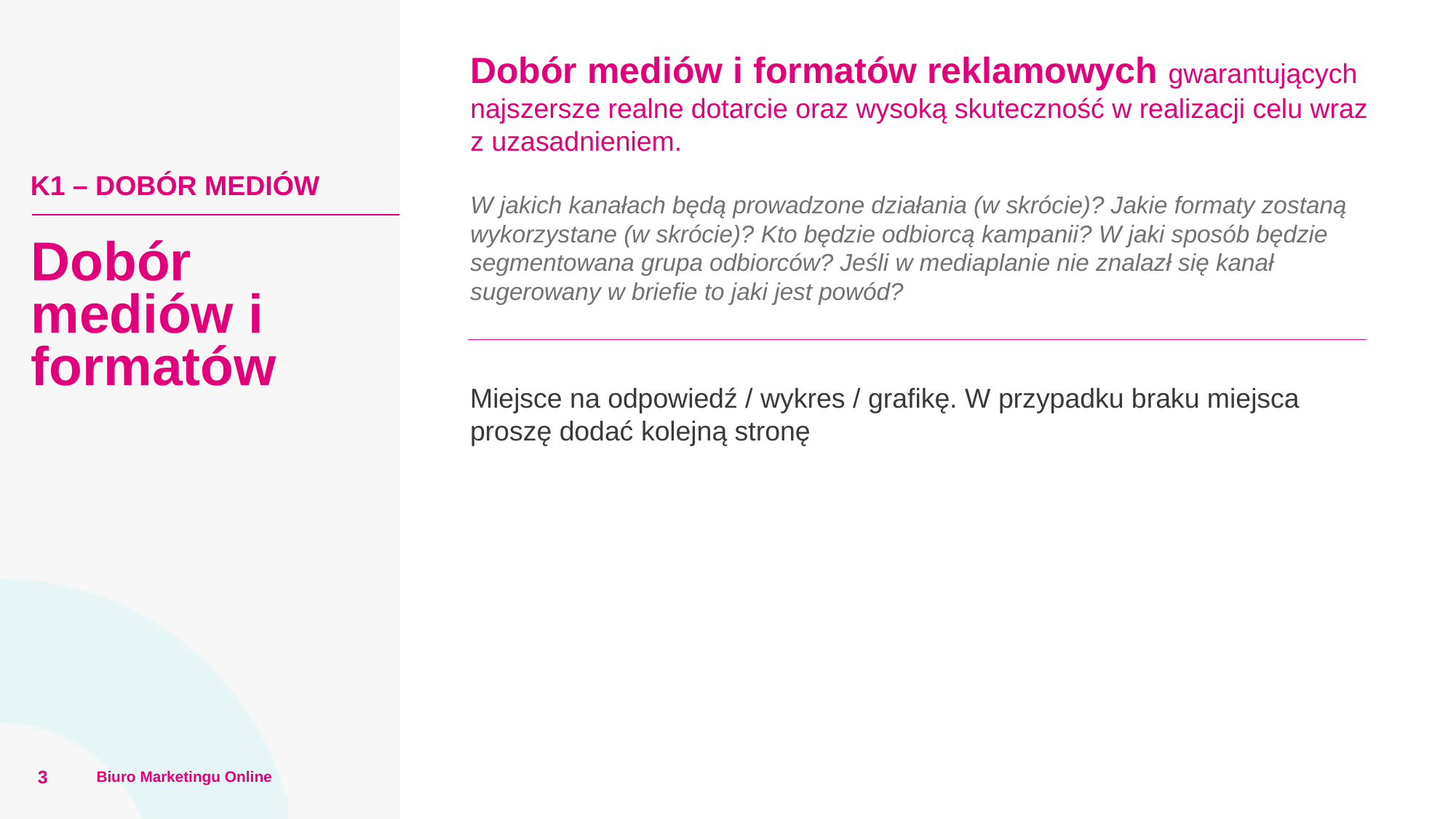

Dobór mediów i formatów reklamowych gwarantujących najszersze realne dotarcie oraz wysoką skuteczność w realizacji celu wraz z uzasadnieniem.
W jakich kanałach będą prowadzone działania (w skrócie)? Jakie formaty zostaną wykorzystane (w skrócie)? Kto będzie odbiorcą kampanii? W jaki sposób będzie segmentowana grupa odbiorców? Jeśli w mediaplanie nie znalazł się kanał sugerowany w briefie to jaki jest powód?
K1 – DOBÓR MEDIÓW
Dobór mediów i formatów
Miejsce na odpowiedź / wykres / grafikę. W przypadku braku miejsca proszę dodać kolejną stronę